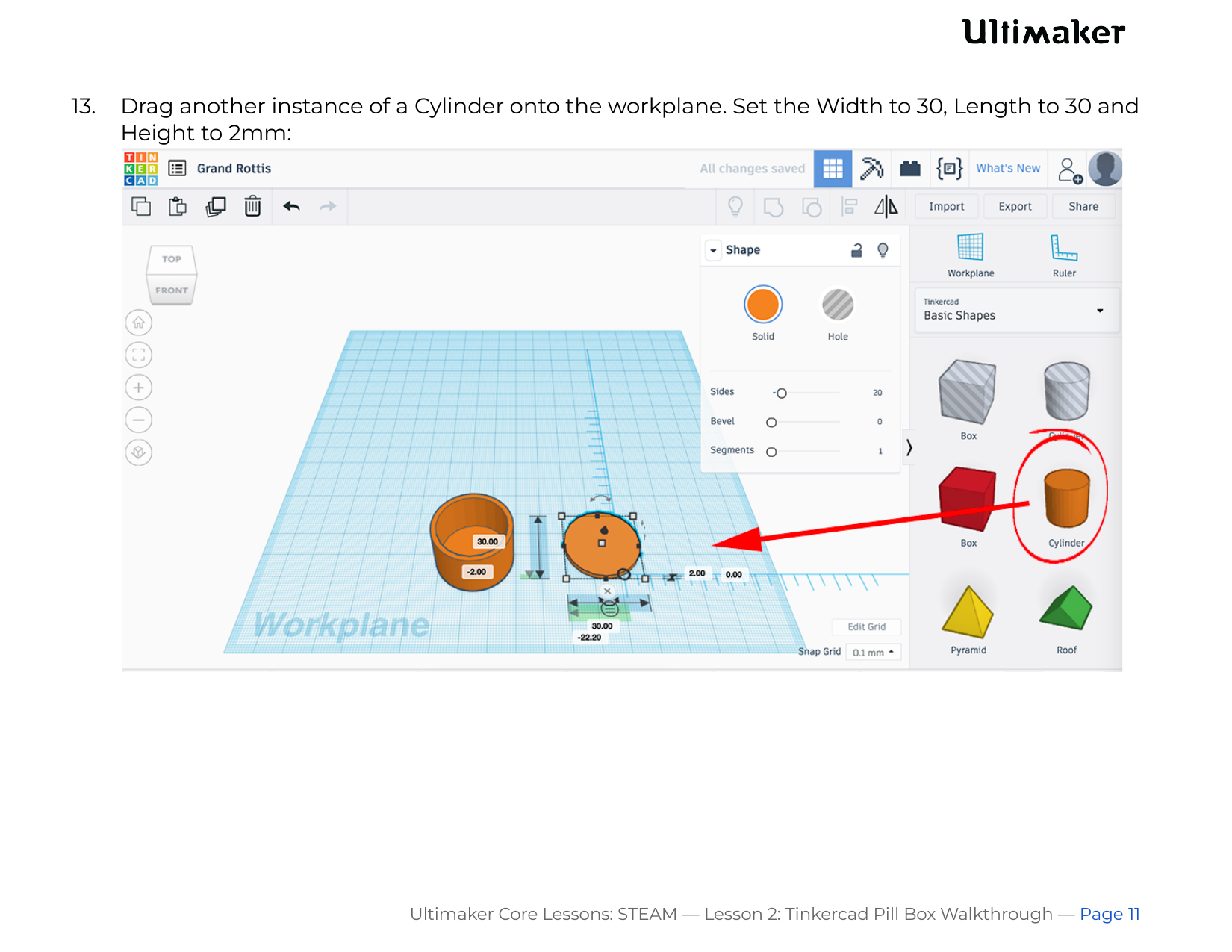

13.	Drag another instance of a Cylinder onto the workplane. Set the Width to 30, Length to 30 and  Height to 2mm:

Ultimaker Core Lessons: STEAM — Lesson 2: Tinkercad Pill Box Walkthrough — Page 11